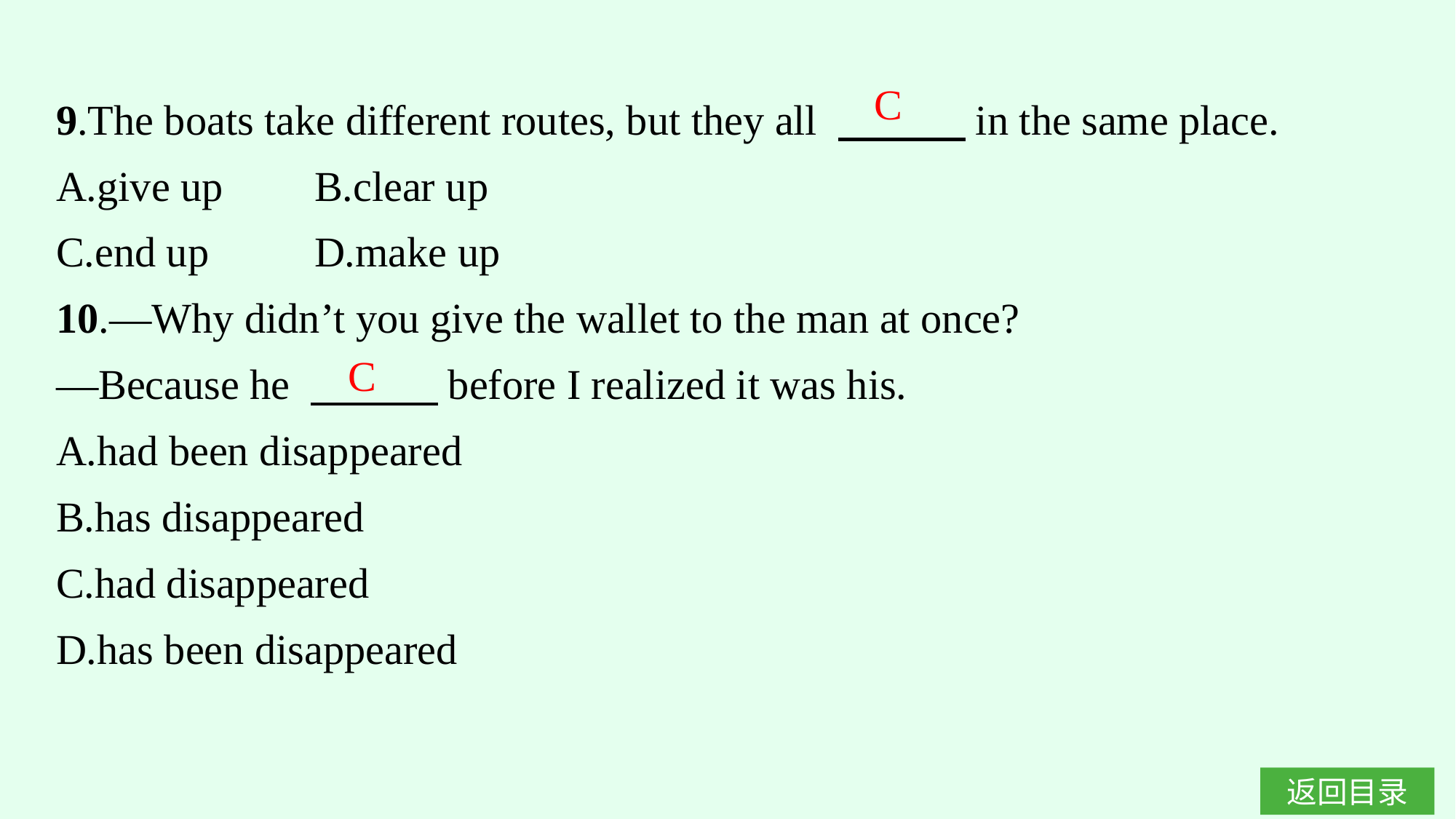

9.The boats take different routes, but they all 　　　in the same place.
A.give up	B.clear up
C.end up	D.make up
10.—Why didn’t you give the wallet to the man at once?
—Because he 　　　before I realized it was his.
A.had been disappeared
B.has disappeared
C.had disappeared
D.has been disappeared
C
C